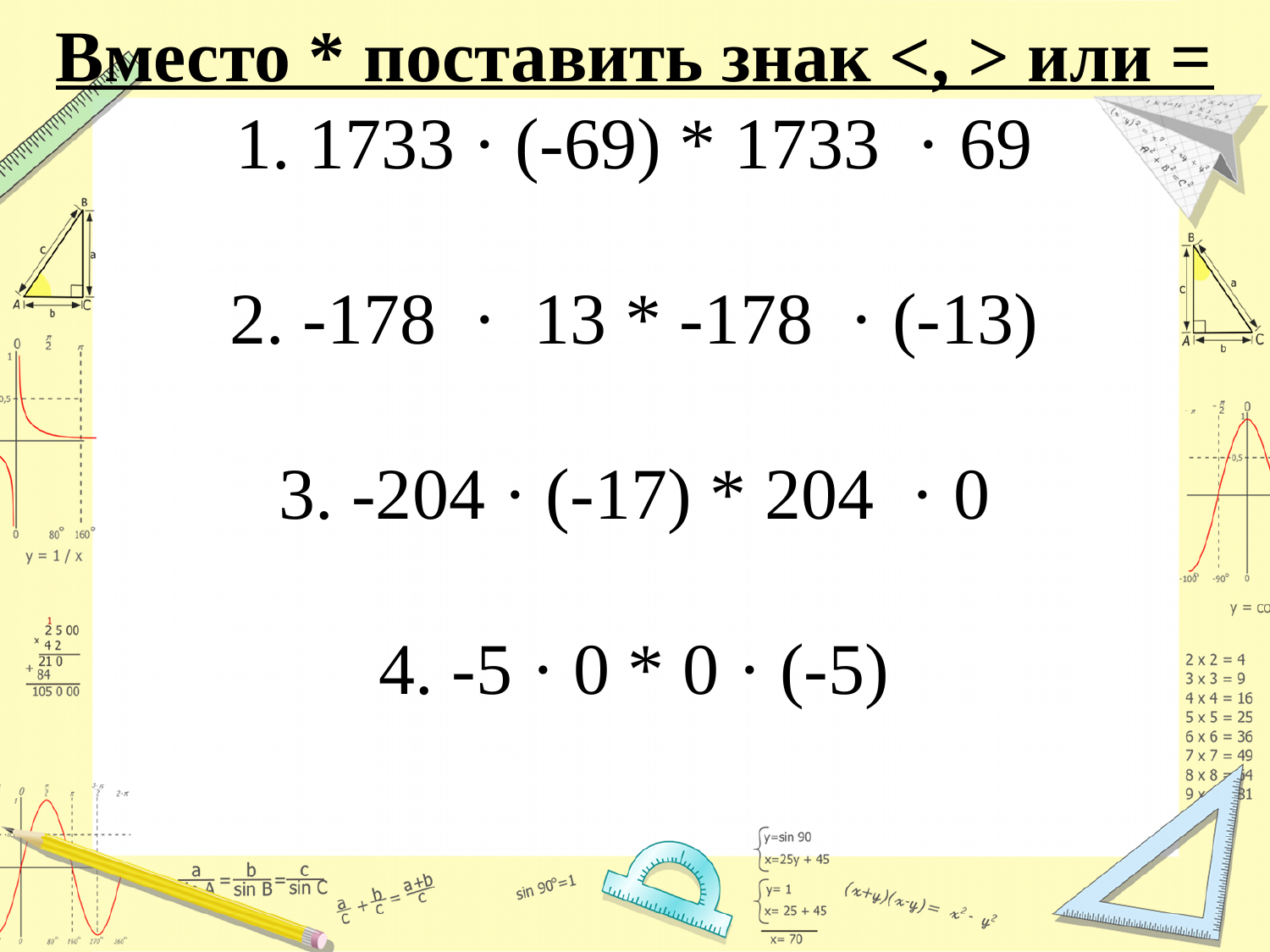

# Вместо * поставить знак <, > или = 1. 1733 · (-69) * 1733  · 69 2. -178  ·  13 * -178  · (-13) 3. -204 · (-17) * 204  · 0 4. -5 · 0 * 0 · (-5)